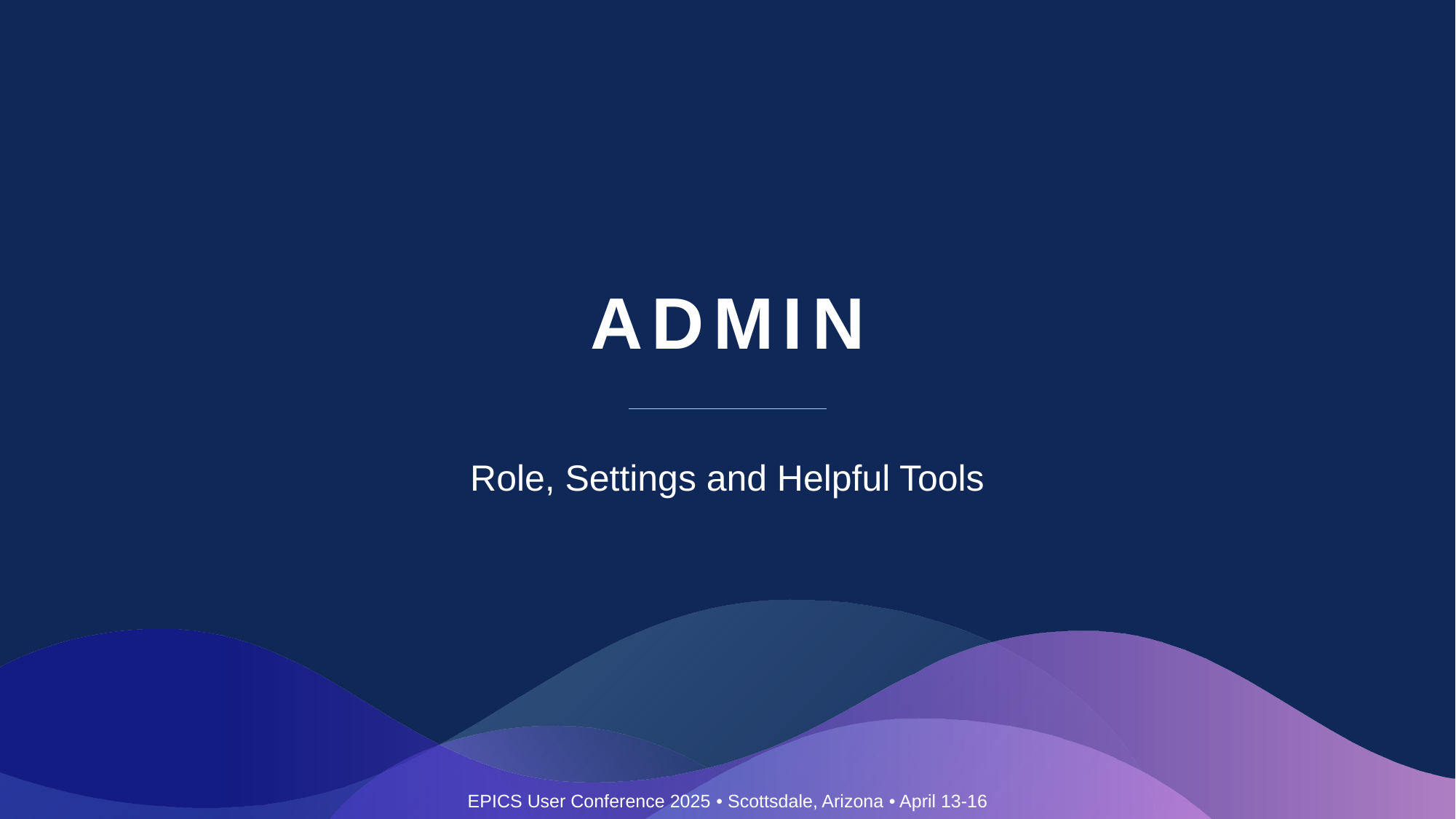

# Admin
Role, Settings and Helpful Tools